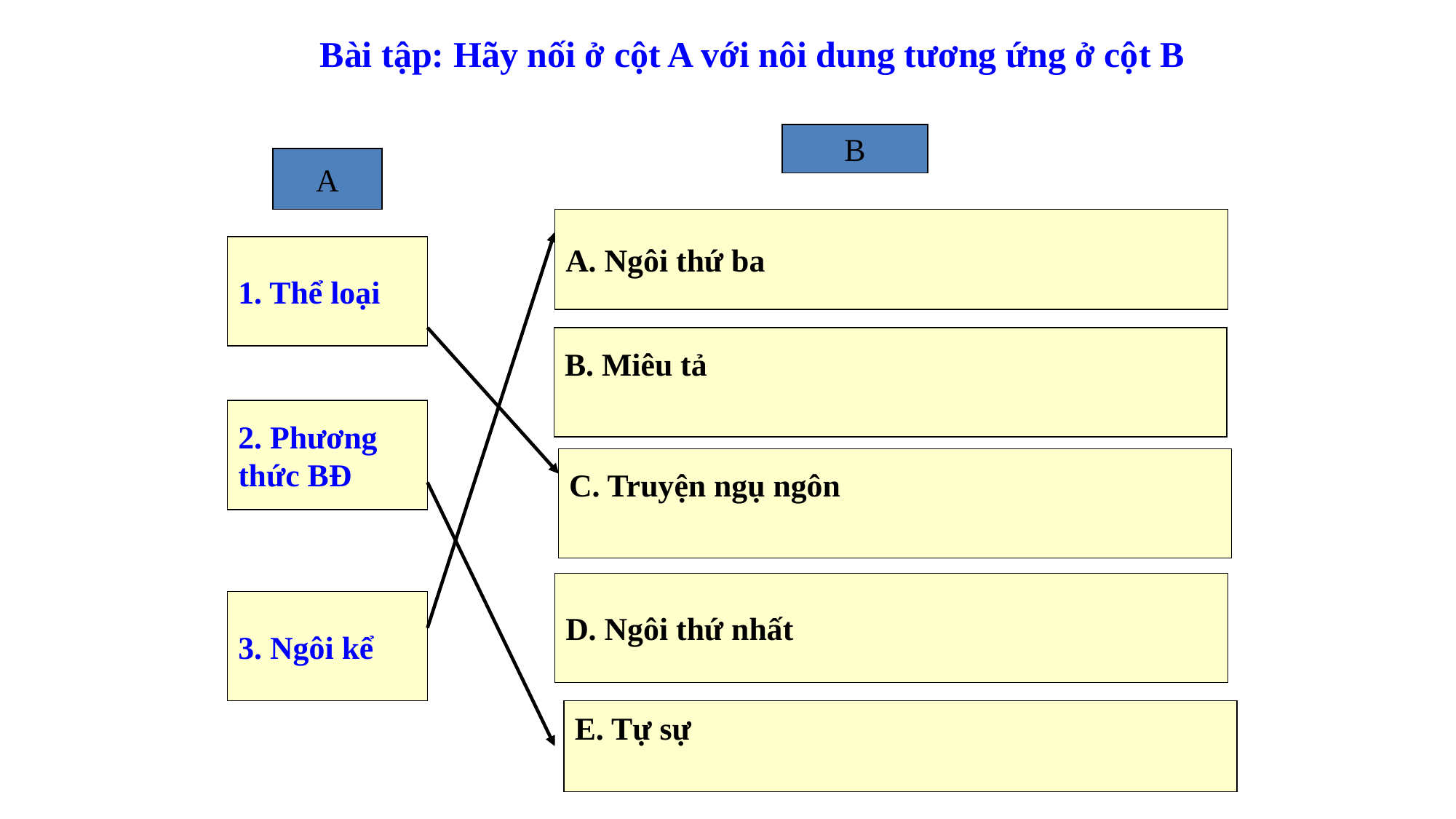

Bài tập: Hãy nối ở cột A với nôi dung tương ứng ở cột B

B
A

A. Ngôi thứ ba

1. Thể loại

B. Miêu tả

2. Phương
thức BĐ
C. Truyện ngụ ngôn

D. Ngôi thứ nhất
3. Ngôi kể
E. Tự sự